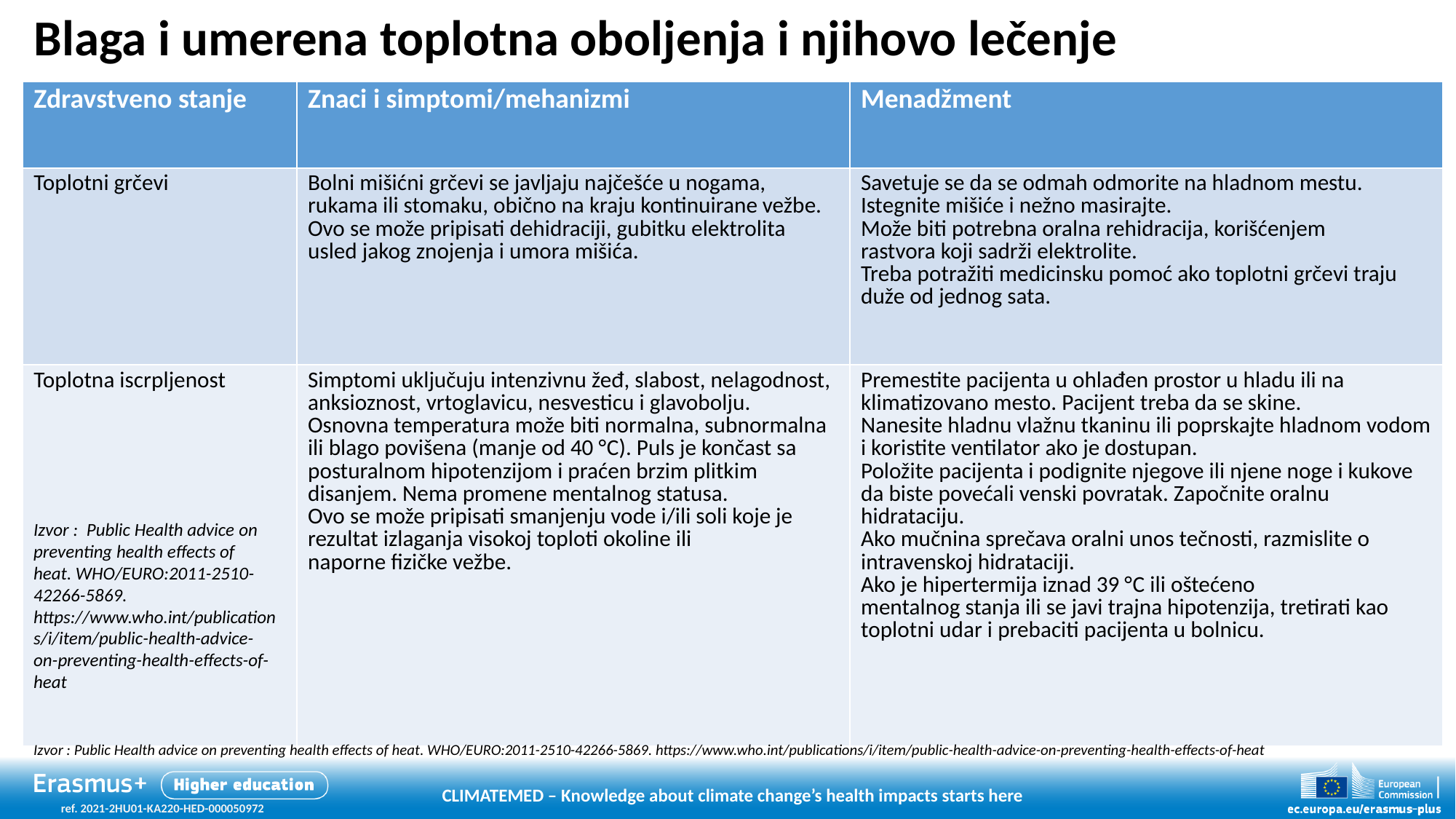

# Blaga i umerena toplotna oboljenja i njihovo lečenje
| Zdravstveno stanje | Znaci i simptomi/mehanizmi | Menadžment |
| --- | --- | --- |
| Toplotni grčevi | Bolni mišićni grčevi se javljaju najčešće u nogama, rukama ili stomaku, obično na kraju kontinuirane vežbe. Ovo se može pripisati dehidraciji, gubitku elektrolita usled jakog znojenja i umora mišića. | Savetuje se da se odmah odmorite na hladnom mestu. Istegnite mišiće i nežno masirajte. Može biti potrebna oralna rehidracija, korišćenjem rastvora koji sadrži elektrolite. Treba potražiti medicinsku pomoć ako toplotni grčevi traju duže od jednog sata. |
| Toplotna iscrpljenost | Simptomi uključuju intenzivnu žeđ, slabost, nelagodnost, anksioznost, vrtoglavicu, nesvesticu i glavobolju. Osnovna temperatura može biti normalna, subnormalna ili blago povišena (manje od 40 °C). Puls je končast sa posturalnom hipotenzijom i praćen brzim plitkim disanjem. Nema promene mentalnog statusa. Ovo se može pripisati smanjenju vode i/ili soli koje je rezultat izlaganja visokoj toploti okoline ili naporne fizičke vežbe. | Premestite pacijenta u ohlađen prostor u hladu ili na klimatizovano mesto. Pacijent treba da se skine. Nanesite hladnu vlažnu tkaninu ili poprskajte hladnom vodom i koristite ventilator ako je dostupan. Položite pacijenta i podignite njegove ili njene noge i kukove da biste povećali venski povratak. Započnite oralnu hidrataciju. Ako mučnina sprečava oralni unos tečnosti, razmislite o intravenskoj hidrataciji. Ako je hipertermija iznad 39 °C ili oštećeno mentalnog stanja ili se javi trajna hipotenzija, tretirati kao toplotni udar i prebaciti pacijenta u bolnicu. |
Izvor :  Public Health advice on preventing health effects of heat. WHO/EURO:2011-2510-42266-5869. https://www.who.int/publications/i/item/public-health-advice-on-preventing-health-effects-of-heat
Izvor : Public Health advice on preventing health effects of heat. WHO/EURO:2011-2510-42266-5869. https://www.who.int/publications/i/item/public-health-advice-on-preventing-health-effects-of-heat